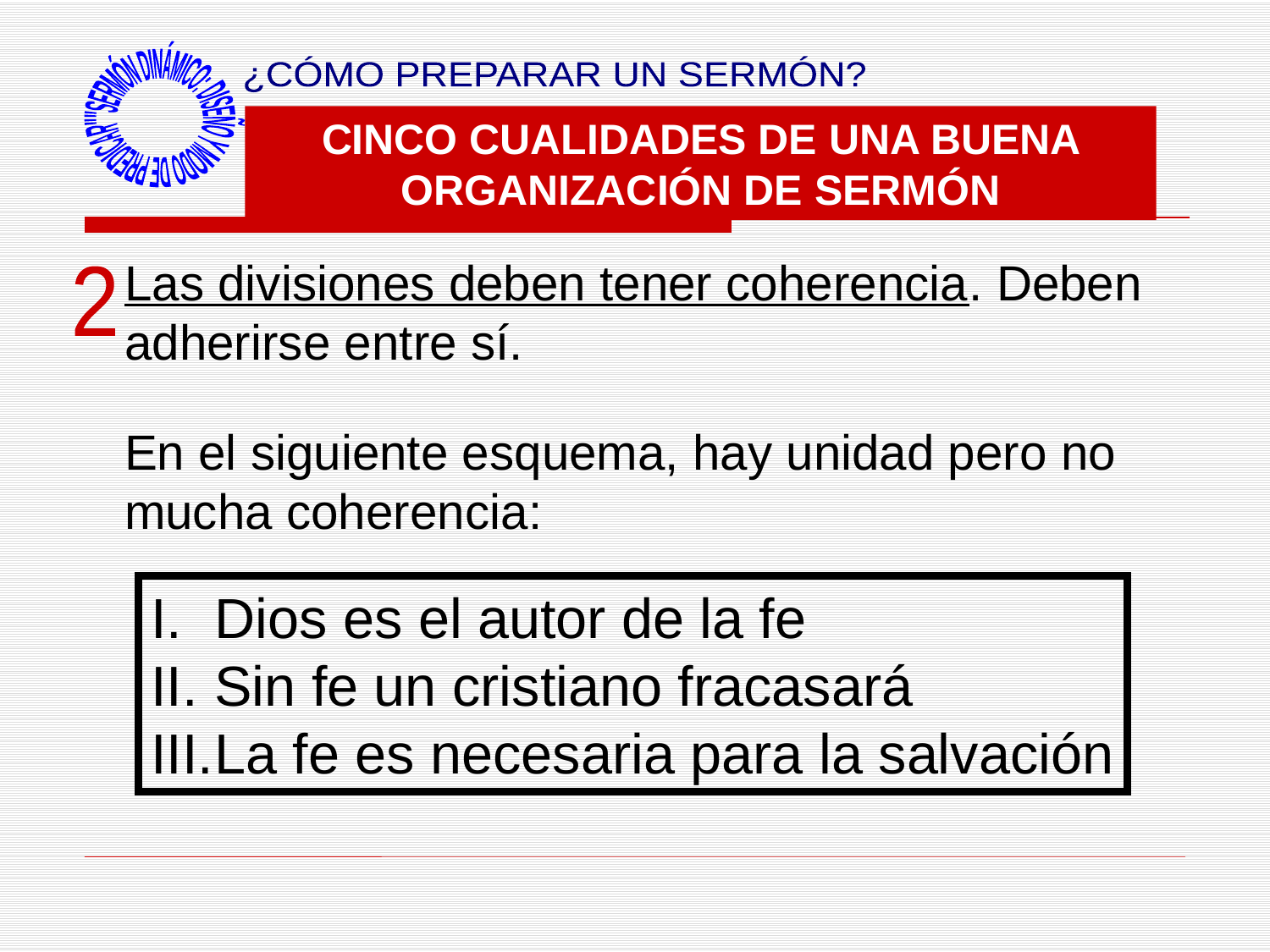

"SERMÓN DINÁMICO: DISEÑO Y MODO DE PREDICAR"
¿CÓMO PREPARAR UN SERMÓN?
CINCO CUALIDADES DE UNA BUENA ORGANIZACIÓN DE SERMÓN
Las divisiones deben tener coherencia. Deben adherirse entre sí.

En el siguiente esquema, hay unidad pero no mucha coherencia:
2
Dios es el autor de la fe
Sin fe un cristiano fracasará
La fe es necesaria para la salvación